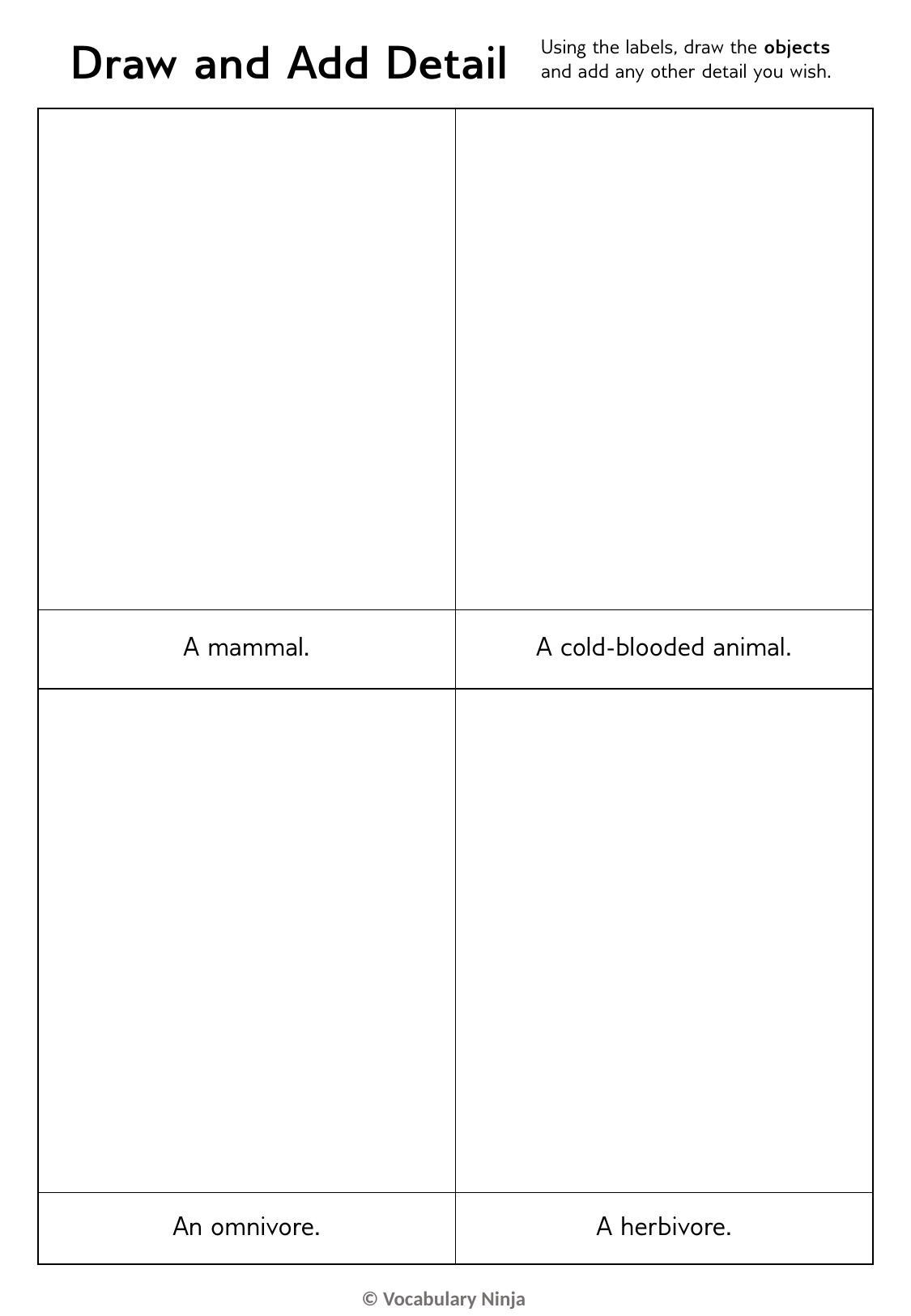

Draw and Add Detail
Using the labels, draw the objects and add any other detail you wish.
|  |  |
| --- | --- |
| A mammal. | A cold-blooded animal. |
|  |  |
| An omnivore. | A herbivore. |
© Vocabulary Ninja